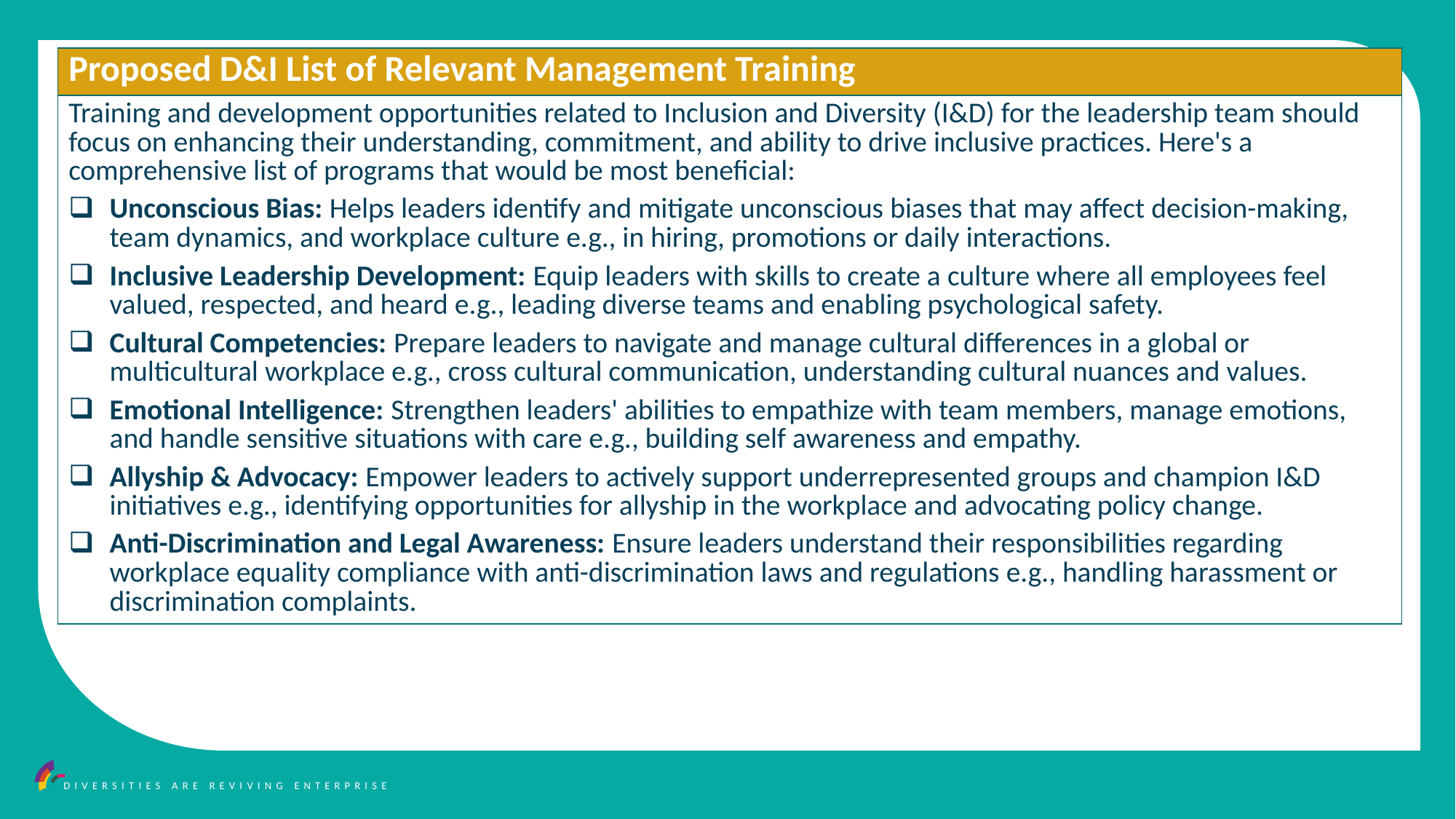

| Proposed D&I List of Relevant Management Training |
| --- |
| Training and development opportunities related to Inclusion and Diversity (I&D) for the leadership team should focus on enhancing their understanding, commitment, and ability to drive inclusive practices. Here's a comprehensive list of programs that would be most beneficial: Unconscious Bias: Helps leaders identify and mitigate unconscious biases that may affect decision-making, team dynamics, and workplace culture e.g., in hiring, promotions or daily interactions. Inclusive Leadership Development: Equip leaders with skills to create a culture where all employees feel valued, respected, and heard e.g., leading diverse teams and enabling psychological safety. Cultural Competencies: Prepare leaders to navigate and manage cultural differences in a global or multicultural workplace e.g., cross cultural communication, understanding cultural nuances and values. Emotional Intelligence: Strengthen leaders' abilities to empathize with team members, manage emotions, and handle sensitive situations with care e.g., building self awareness and empathy. Allyship & Advocacy: Empower leaders to actively support underrepresented groups and champion I&D initiatives e.g., identifying opportunities for allyship in the workplace and advocating policy change. Anti-Discrimination and Legal Awareness: Ensure leaders understand their responsibilities regarding workplace equality compliance with anti-discrimination laws and regulations e.g., handling harassment or discrimination complaints. |